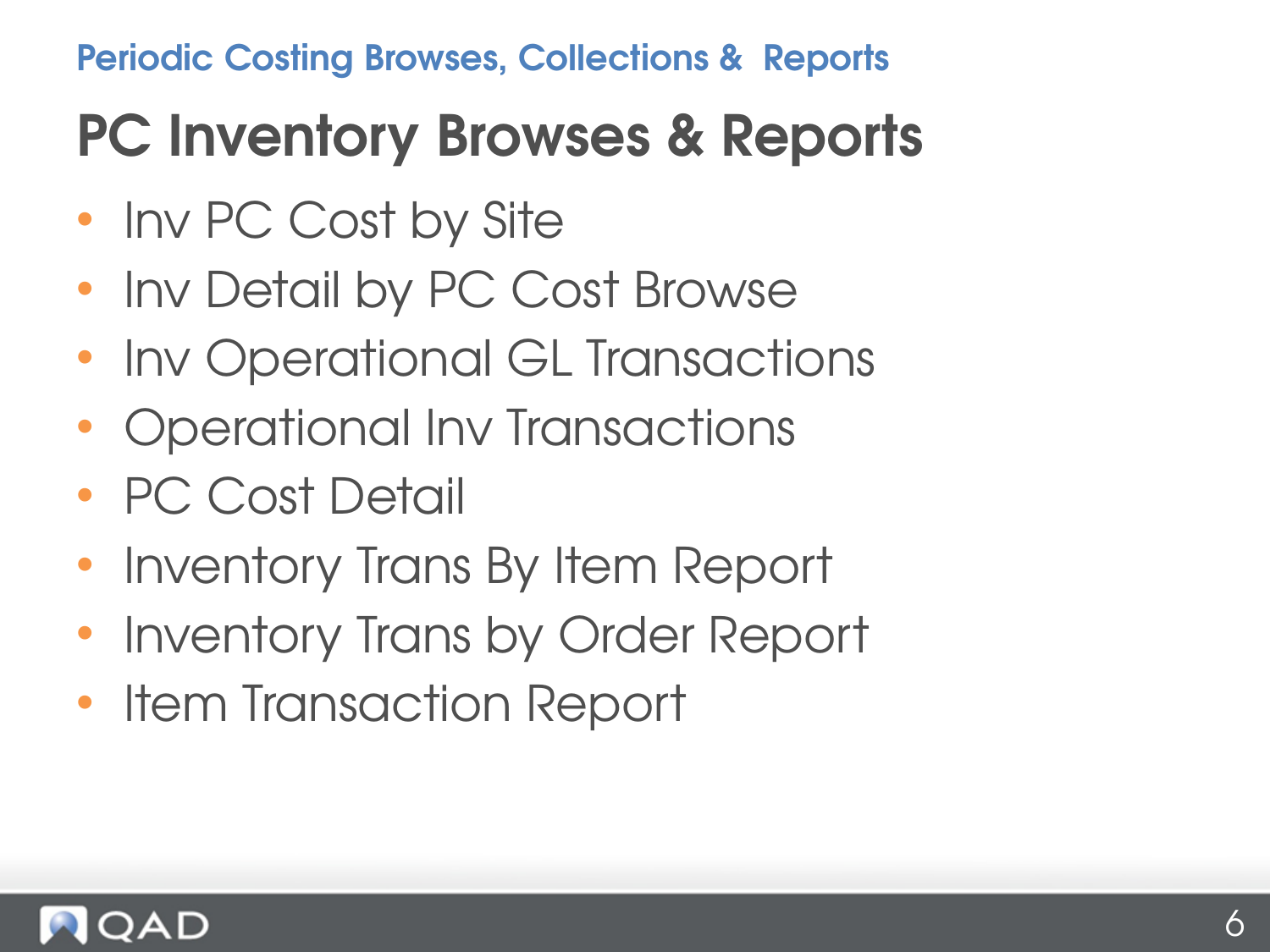

Periodic Costing Browses, Collections &  Reports
# PC Inventory Browses & Reports
Inv PC Cost by Site
Inv Detail by PC Cost Browse
Inv Operational GL Transactions
Operational Inv Transactions
PC Cost Detail
Inventory Trans By Item Report
Inventory Trans by Order Report
Item Transaction Report
6